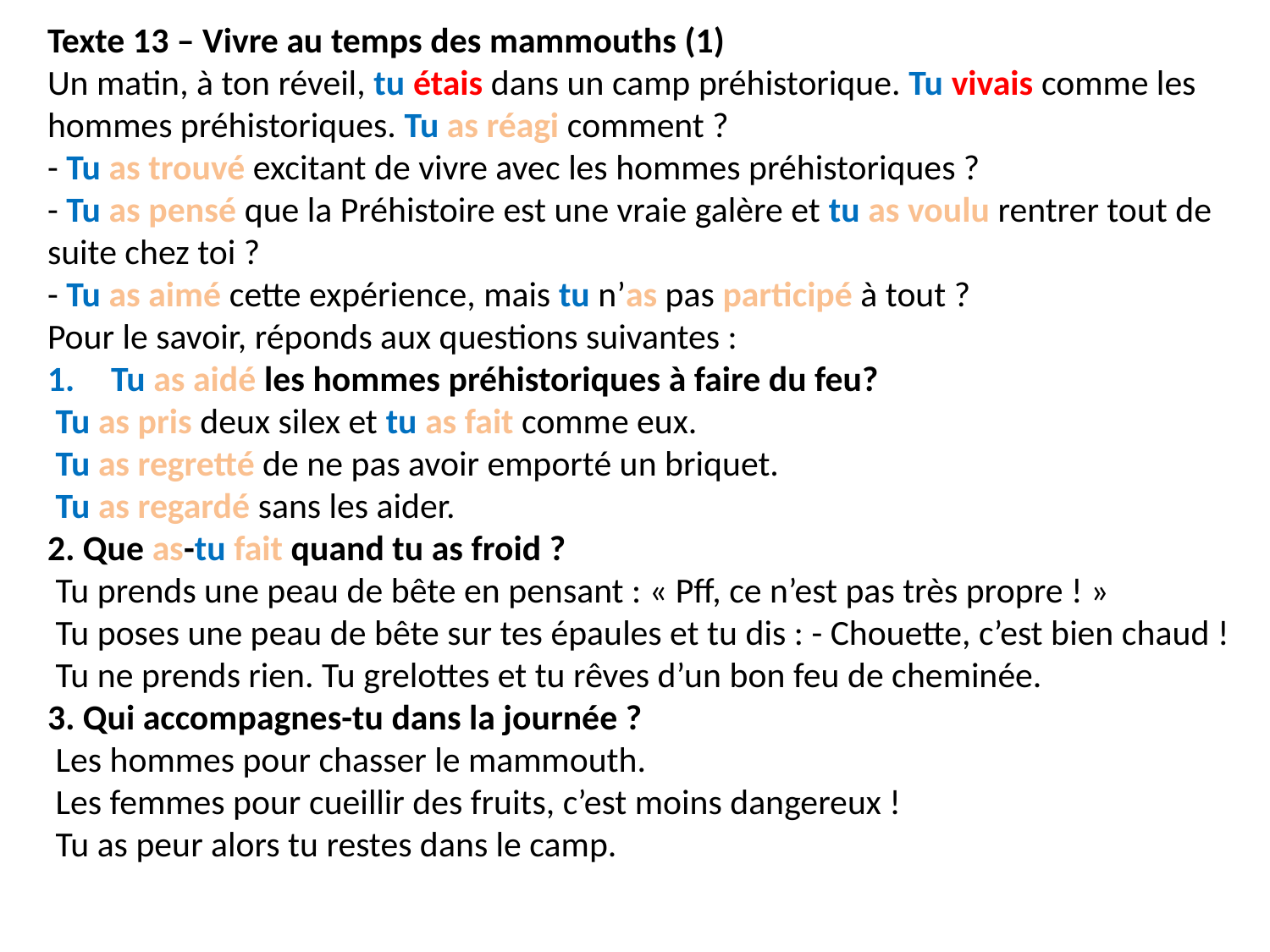

Texte 13 – Vivre au temps des mammouths (1)
Un matin, à ton réveil, tu étais dans un camp préhistorique. Tu vivais comme les hommes préhistoriques. Tu as réagi comment ?
- Tu as trouvé excitant de vivre avec les hommes préhistoriques ?
- Tu as pensé que la Préhistoire est une vraie galère et tu as voulu rentrer tout de suite chez toi ?
- Tu as aimé cette expérience, mais tu n’as pas participé à tout ?
Pour le savoir, réponds aux questions suivantes :
Tu as aidé les hommes préhistoriques à faire du feu?
 Tu as pris deux silex et tu as fait comme eux.
 Tu as regretté de ne pas avoir emporté un briquet.
 Tu as regardé sans les aider.
2. Que as-tu fait quand tu as froid ?
 Tu prends une peau de bête en pensant : « Pff, ce n’est pas très propre ! »
 Tu poses une peau de bête sur tes épaules et tu dis : - Chouette, c’est bien chaud !
 Tu ne prends rien. Tu grelottes et tu rêves d’un bon feu de cheminée.
3. Qui accompagnes-tu dans la journée ?
 Les hommes pour chasser le mammouth.
 Les femmes pour cueillir des fruits, c’est moins dangereux !
 Tu as peur alors tu restes dans le camp.